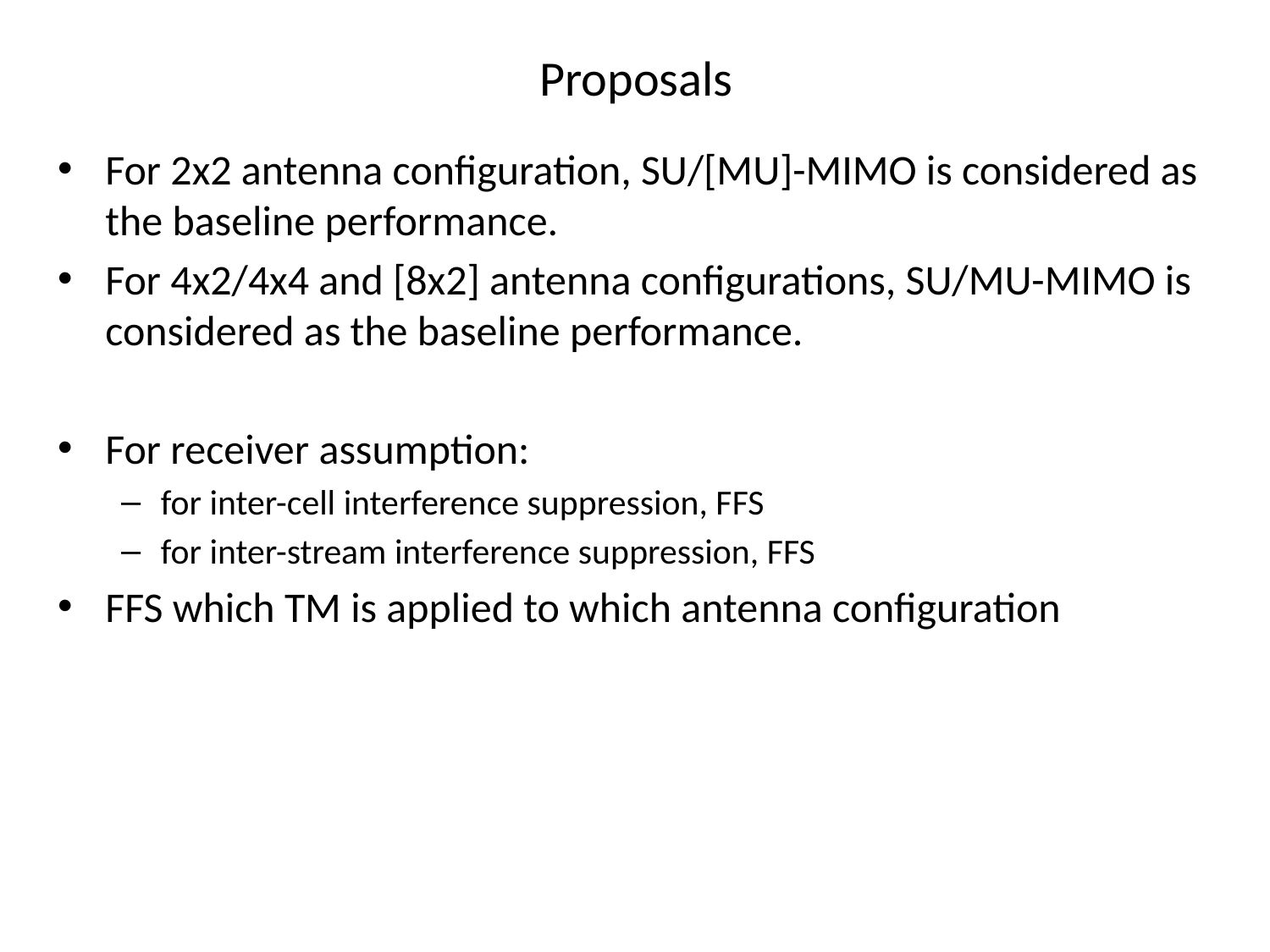

# Proposals
For 2x2 antenna configuration, SU/[MU]-MIMO is considered as the baseline performance.
For 4x2/4x4 and [8x2] antenna configurations, SU/MU-MIMO is considered as the baseline performance.

For receiver assumption:
for inter-cell interference suppression, FFS
for inter-stream interference suppression, FFS
FFS which TM is applied to which antenna configuration